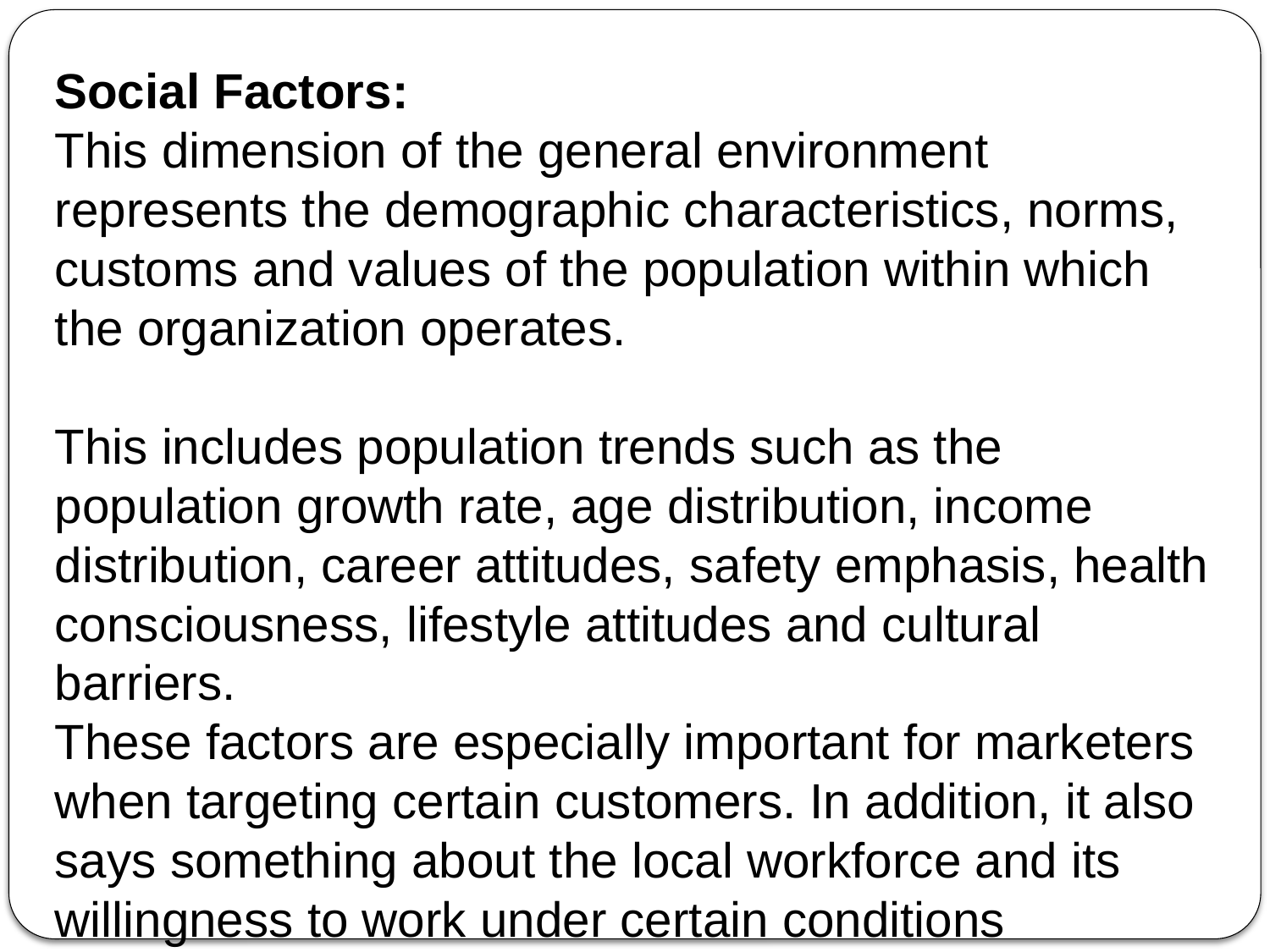

Social Factors:
This dimension of the general environment represents the demographic characteristics, norms, customs and values of the population within which the organization operates.

This includes population trends such as the population growth rate, age distribution, income distribution, career attitudes, safety emphasis, health consciousness, lifestyle attitudes and cultural barriers.
These factors are especially important for marketers when targeting certain customers. In addition, it also says something about the local workforce and its willingness to work under certain conditions